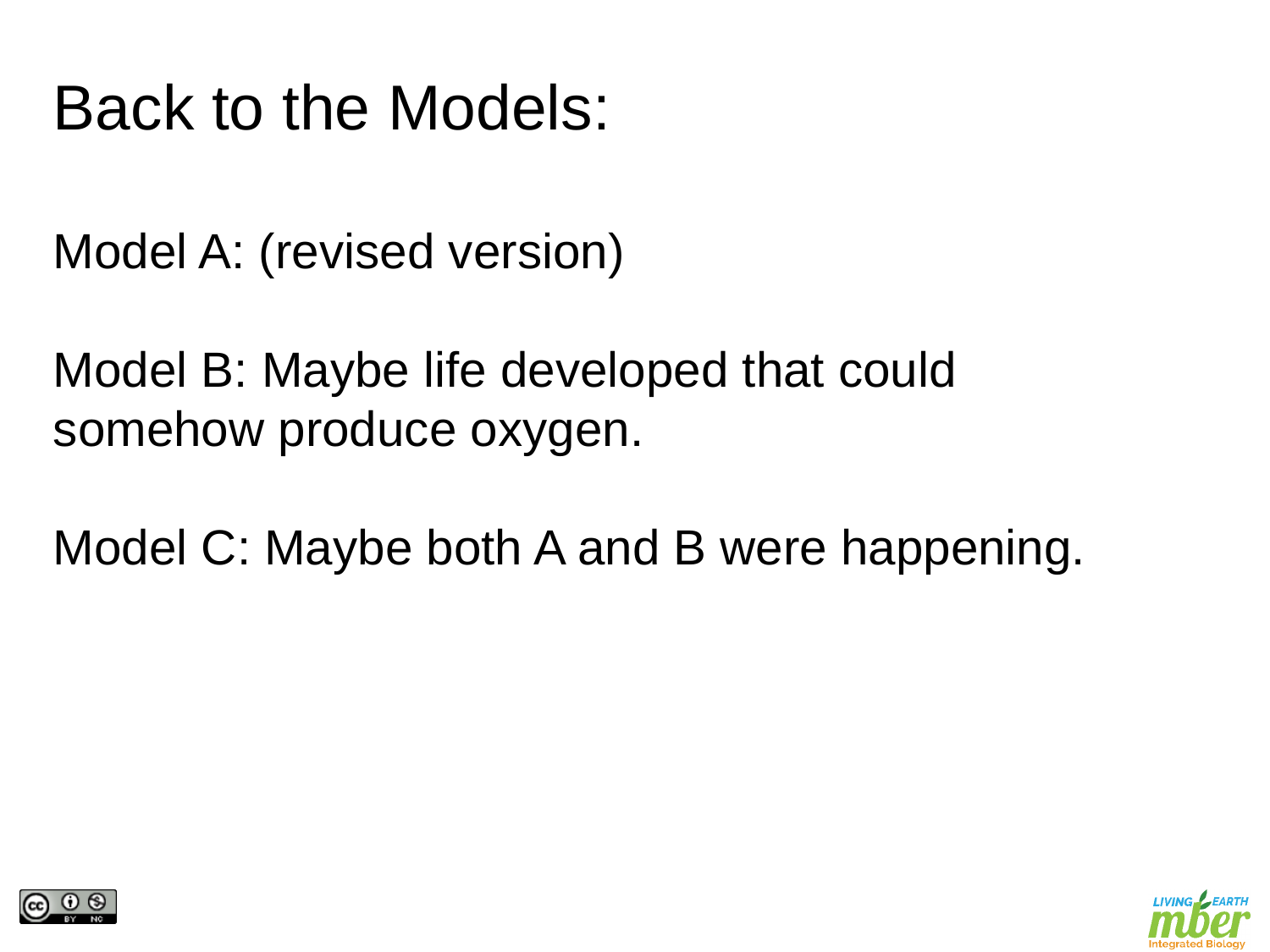

Back to the Models:
Model A: (revised version)

Model B: Maybe life developed that could somehow produce oxygen.

Model C: Maybe both A and B were happening.